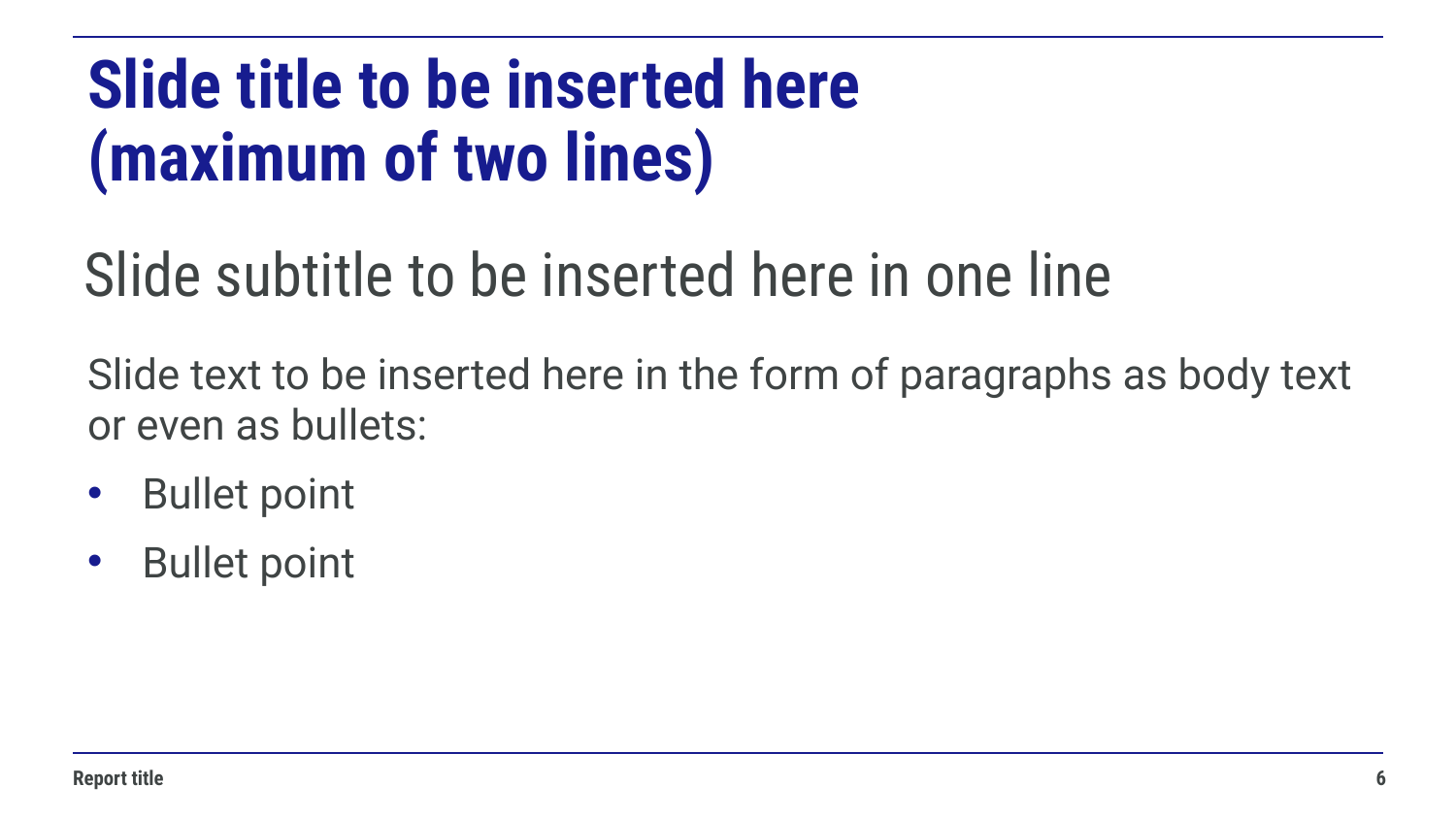

# Slide title to be inserted here (maximum of two lines)
Slide subtitle to be inserted here in one line
Slide text to be inserted here in the form of paragraphs as body text or even as bullets:
Bullet point
Bullet point
Report title
6